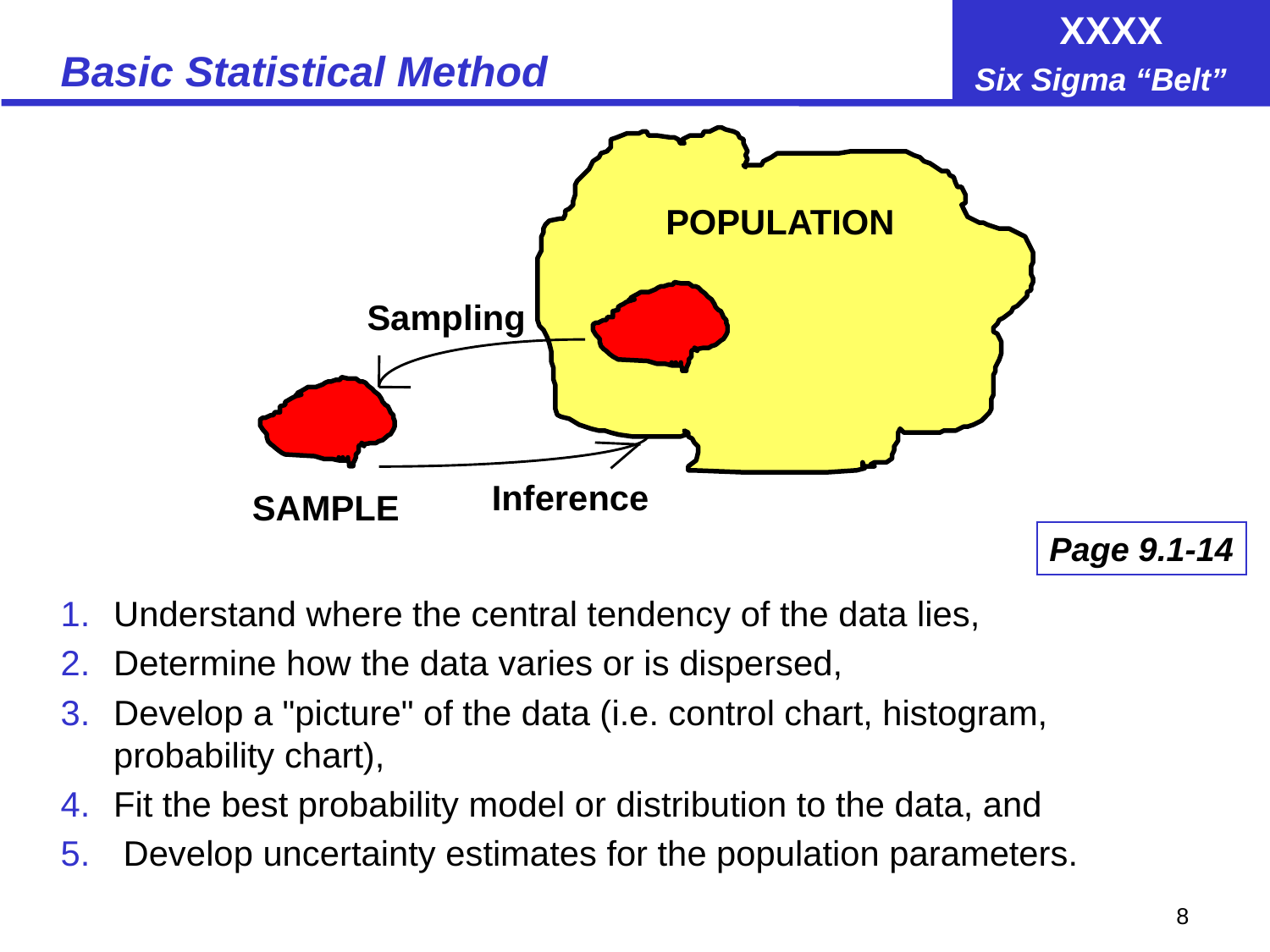

# Basic Statistical Method

POPULATION

Sampling

Inference
SAMPLE

Page 9.1-14
Understand where the central tendency of the data lies,
Determine how the data varies or is dispersed,
Develop a "picture" of the data (i.e. control chart, histogram, probability chart),
Fit the best probability model or distribution to the data, and
 Develop uncertainty estimates for the population parameters.